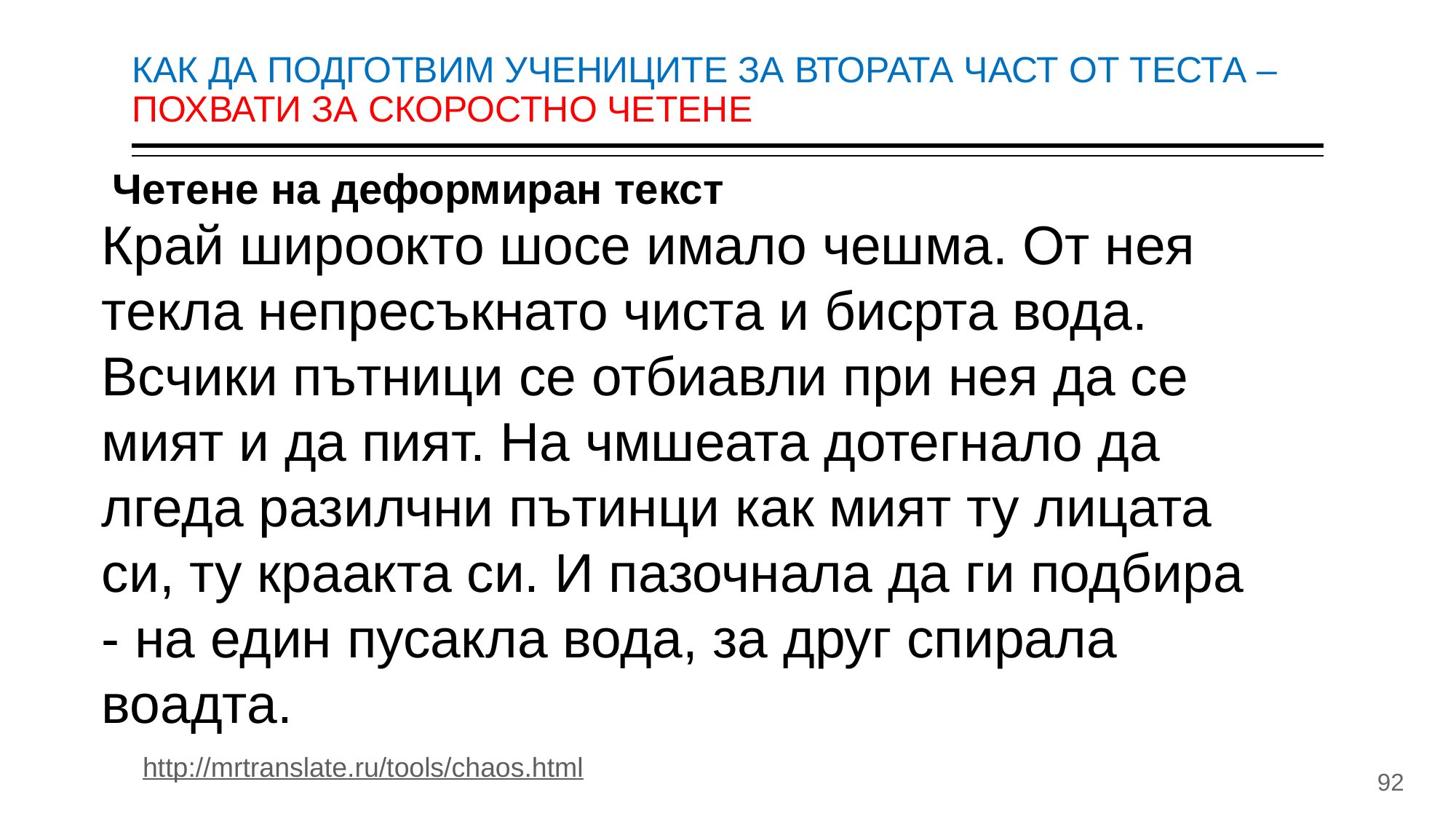

# КАК ДА ПОДГОТВИМ УЧЕНИЦИТЕ ЗА ВТОРАТА ЧАСТ ОТ ТЕСТА –ПОХВАТИ ЗА СКОРОСТНО ЧЕТЕНЕ
Четене на деформиран текст

Край широокто шосе имало чешма. От нея текла непресъкнато чиста и бисрта вода.  Всчики пътници се отбиавли при нея да се мият и да пият. На чмшеата дотегнало да лгеда разилчни пътинци как мият ту лицата си, ту краакта си. И пазочнала да ги подбира - на един пусакла вода, за друг спирала воадта.
http://mrtranslate.ru/tools/chaos.html

92